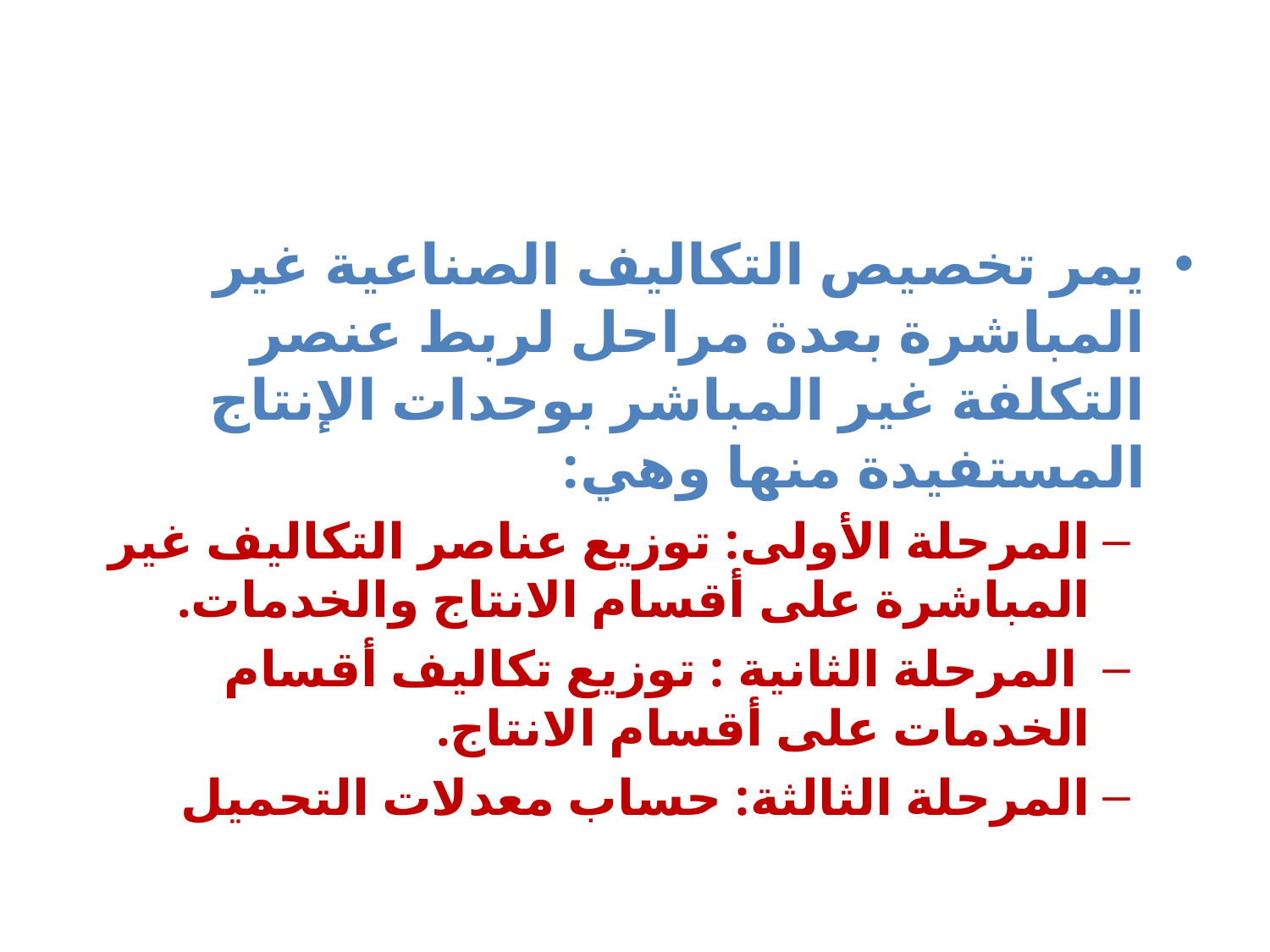

يمر تخصيص التكاليف الصناعية غير المباشرة بعدة مراحل لربط عنصر التكلفة غير المباشر بوحدات الإنتاج المستفيدة منها وهي:
المرحلة الأولى: توزيع عناصر التكاليف غير المباشرة على أقسام الانتاج والخدمات.
 المرحلة الثانية : توزيع تكاليف أقسام الخدمات على أقسام الانتاج.
المرحلة الثالثة: حساب معدلات التحميل